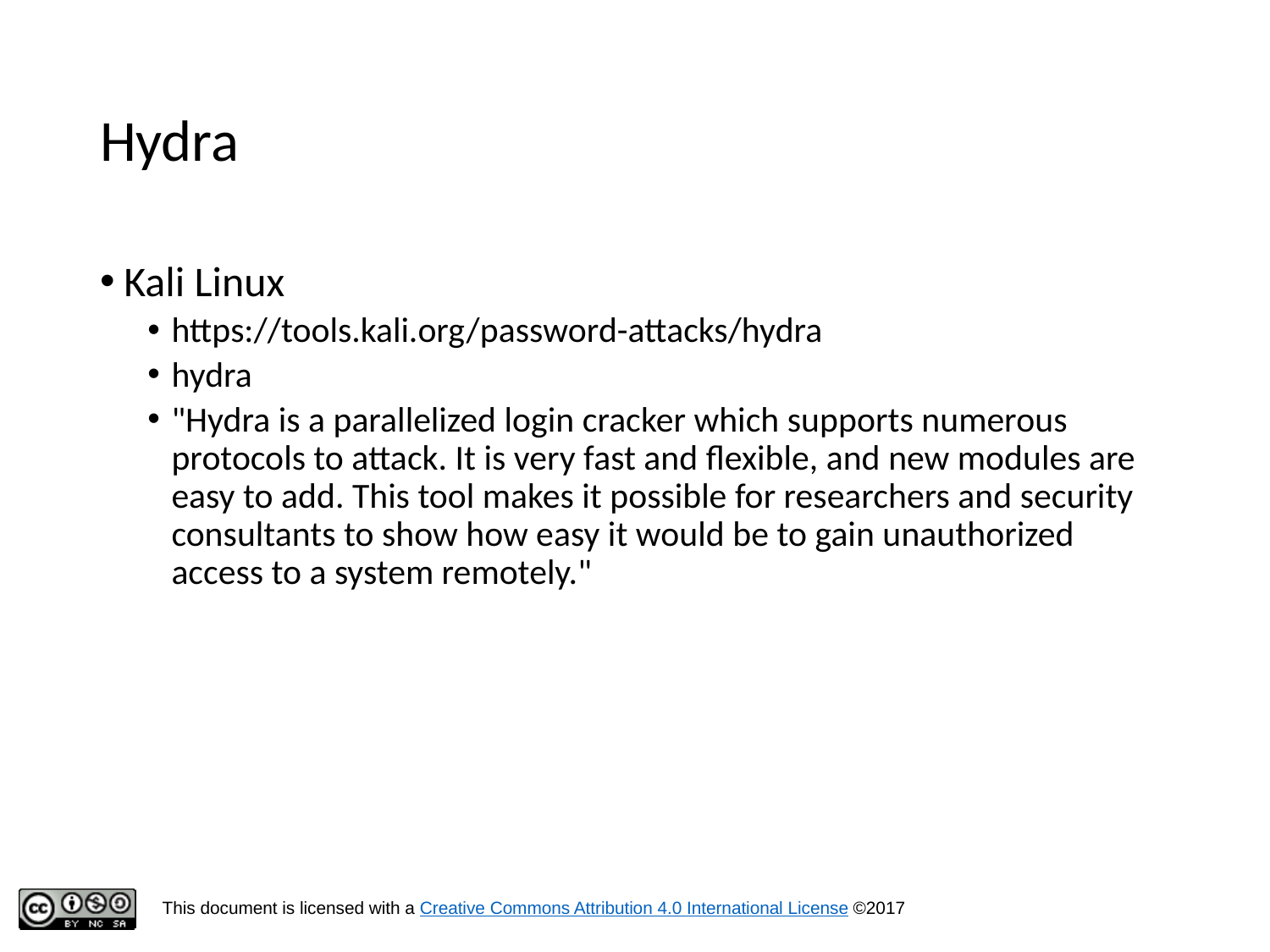

# Hydra
Kali Linux
https://tools.kali.org/password-attacks/hydra
hydra
"Hydra is a parallelized login cracker which supports numerous protocols to attack. It is very fast and flexible, and new modules are easy to add. This tool makes it possible for researchers and security consultants to show how easy it would be to gain unauthorized access to a system remotely."